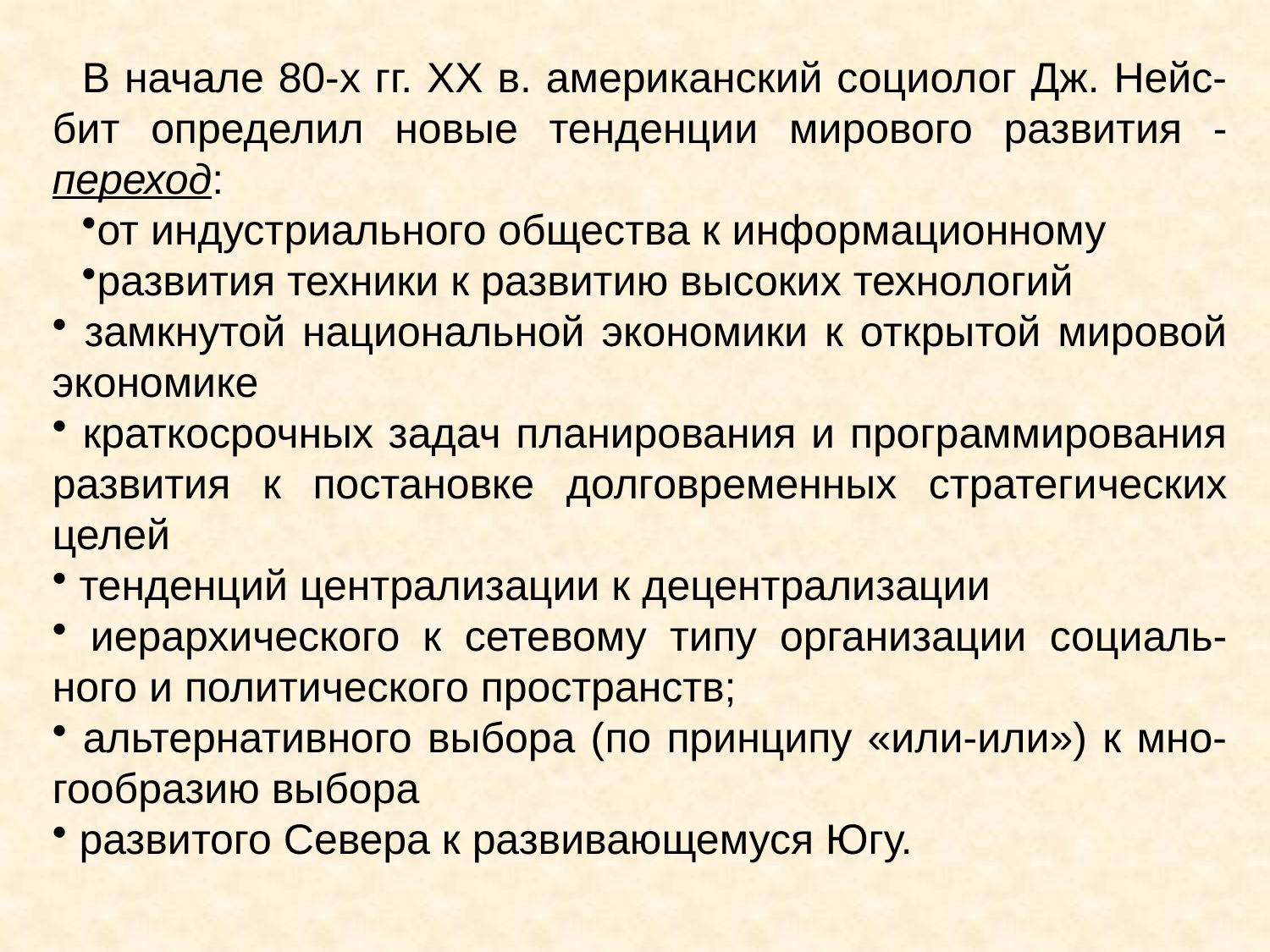

В начале 80-х гг. XX в. американский социолог Дж. Нейс-бит определил новые тенденции мирового развития - переход:
от индустриального общества к информационному
развития техники к развитию высоких технологий
 замкнутой национальной экономики к открытой мировой экономике
 краткосрочных задач планирования и программирования развития к постановке долговременных стратегических целей
 тенденций централизации к децентрализации
 иерархического к сетевому типу организации социаль-ного и политического пространств;
 альтернативного выбора (по принципу «или-или») к мно-гообразию выбора
 развитого Севера к развивающемуся Югу.